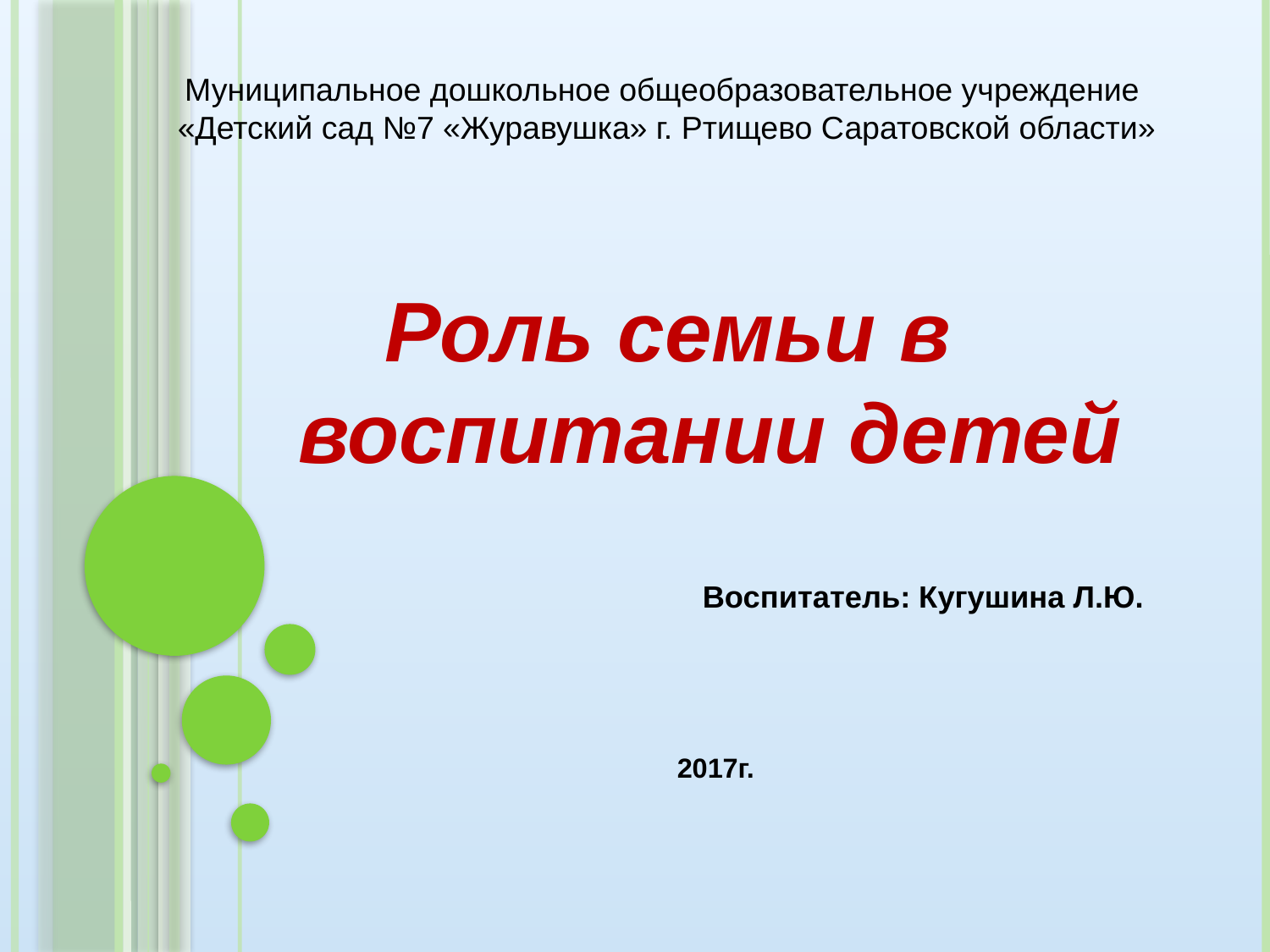

Муниципальное дошкольное общеобразовательное учреждение
«Детский сад №7 «Журавушка» г. Ртищево Саратовской области»
# Роль семьи в воспитании детей
                                       Воспитатель: Кугушина Л.Ю.

                                        2017г.